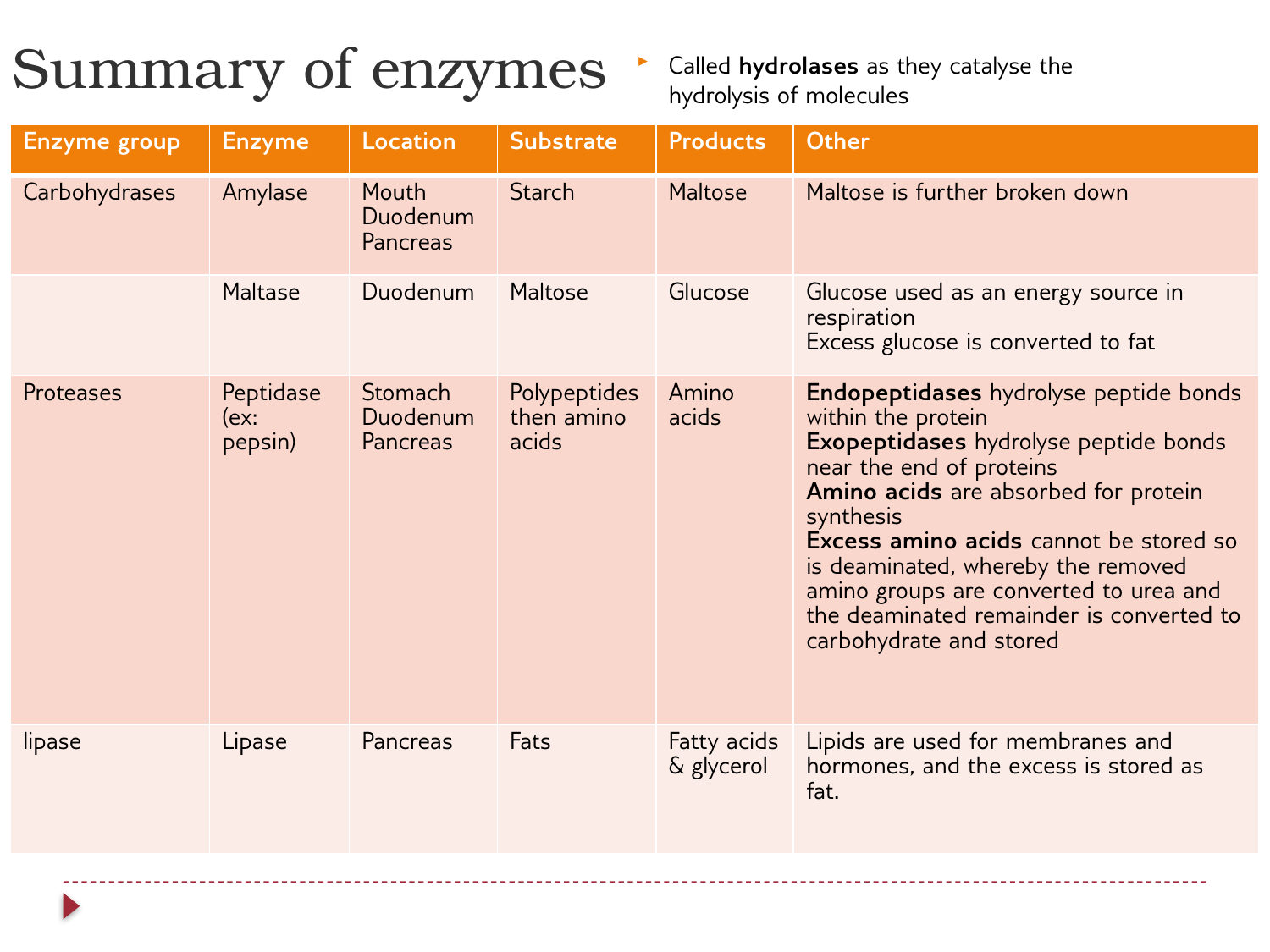

# Summary of enzymes
Called hydrolases as they catalyse the hydrolysis of molecules

| Enzyme group | Enzyme | Location | Substrate | Products | Other |
| --- | --- | --- | --- | --- | --- |
| Carbohydrases | Amylase | Mouth Duodenum Pancreas | Starch | Maltose | Maltose is further broken down |
|  | Maltase | Duodenum | Maltose | Glucose | Glucose used as an energy source in respiration Excess glucose is converted to fat |
| Proteases | Peptidase (ex: pepsin) | Stomach Duodenum Pancreas | Polypeptides then amino acids | Amino acids | Endopeptidases hydrolyse peptide bonds within the protein Exopeptidases hydrolyse peptide bonds near the end of proteins Amino acids are absorbed for protein synthesis Excess amino acids cannot be stored so is deaminated, whereby the removed amino groups are converted to urea and the deaminated remainder is converted to carbohydrate and stored |
| lipase | Lipase | Pancreas | Fats | Fatty acids & glycerol | Lipids are used for membranes and hormones, and the excess is stored as fat. |